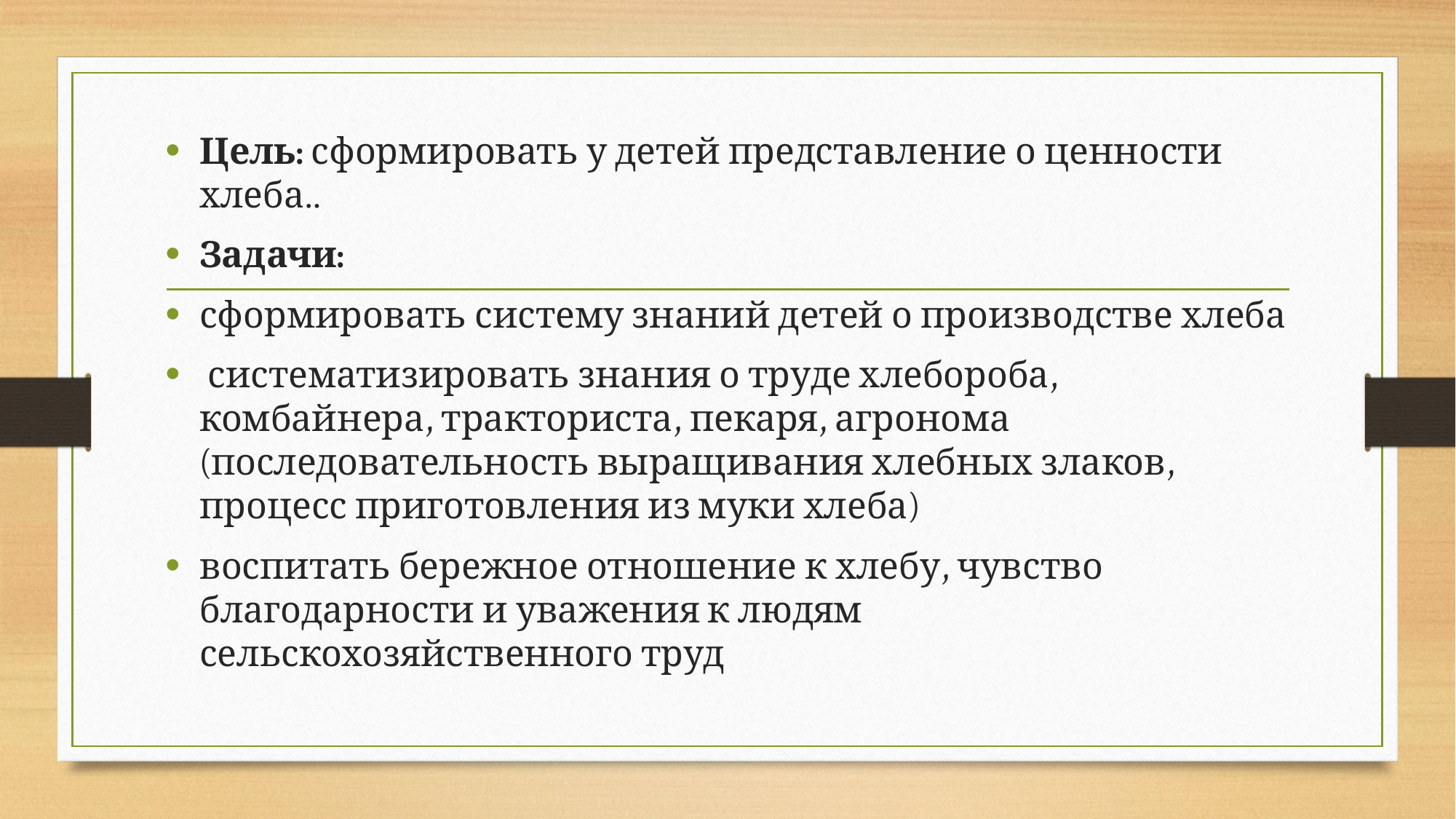

Цель: сформировать у детей представление о ценности хлеба..
Задачи:
сформировать систему знаний детей о производстве хлеба
​ систематизировать знания о труде хлебороба, комбайнера, тракториста, пекаря, агронома (последовательность выращивания хлебных злаков, процесс приготовления из муки хлеба)
воспитать бережное отношение к хлебу, чувство благодарности и уважения к людям сельскохозяйственного труд